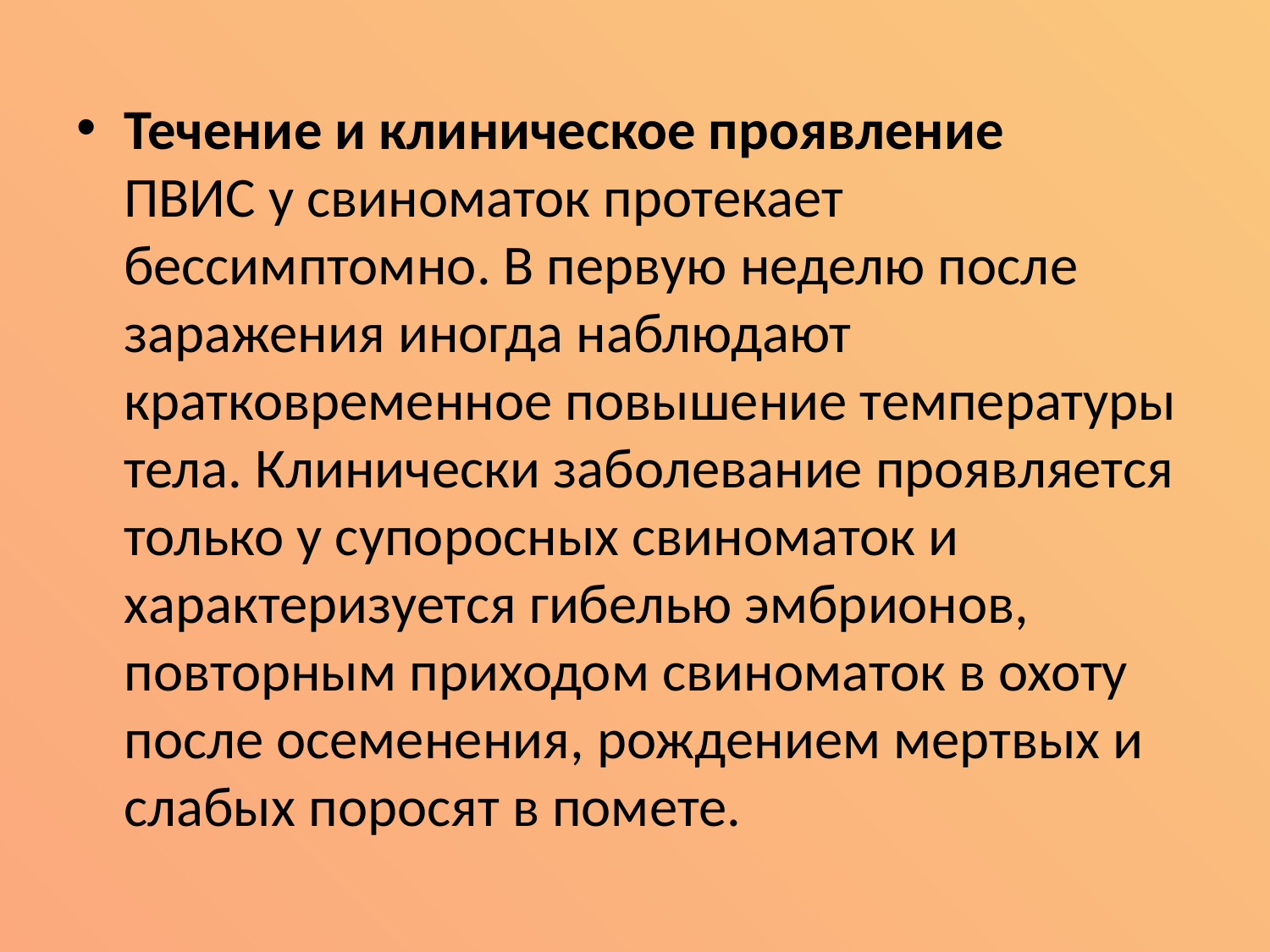

Течение и клиническое проявление
ПВИС у свиноматок протекает бессимптомно. В первую неделю после заражения иногда наблюдают кратковременное повышение температуры тела. Клинически заболевание проявляется только у супоросных свиноматок и характеризуется гибелью эмбрионов, повторным приходом свиноматок в охоту после осеменения, рождением мертвых и слабых поросят в помете.